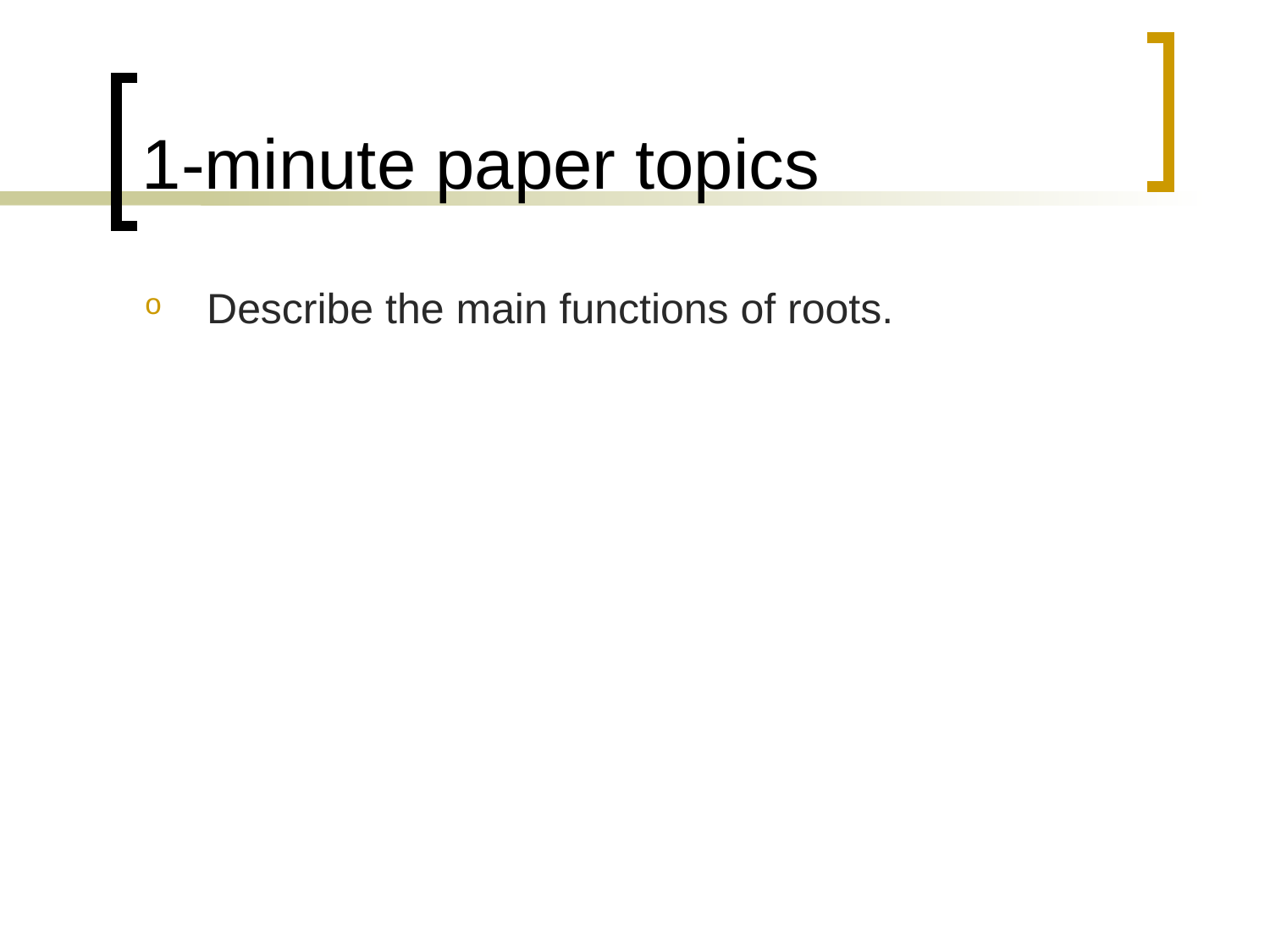

# 1-minute paper topics
Describe the main functions of roots.